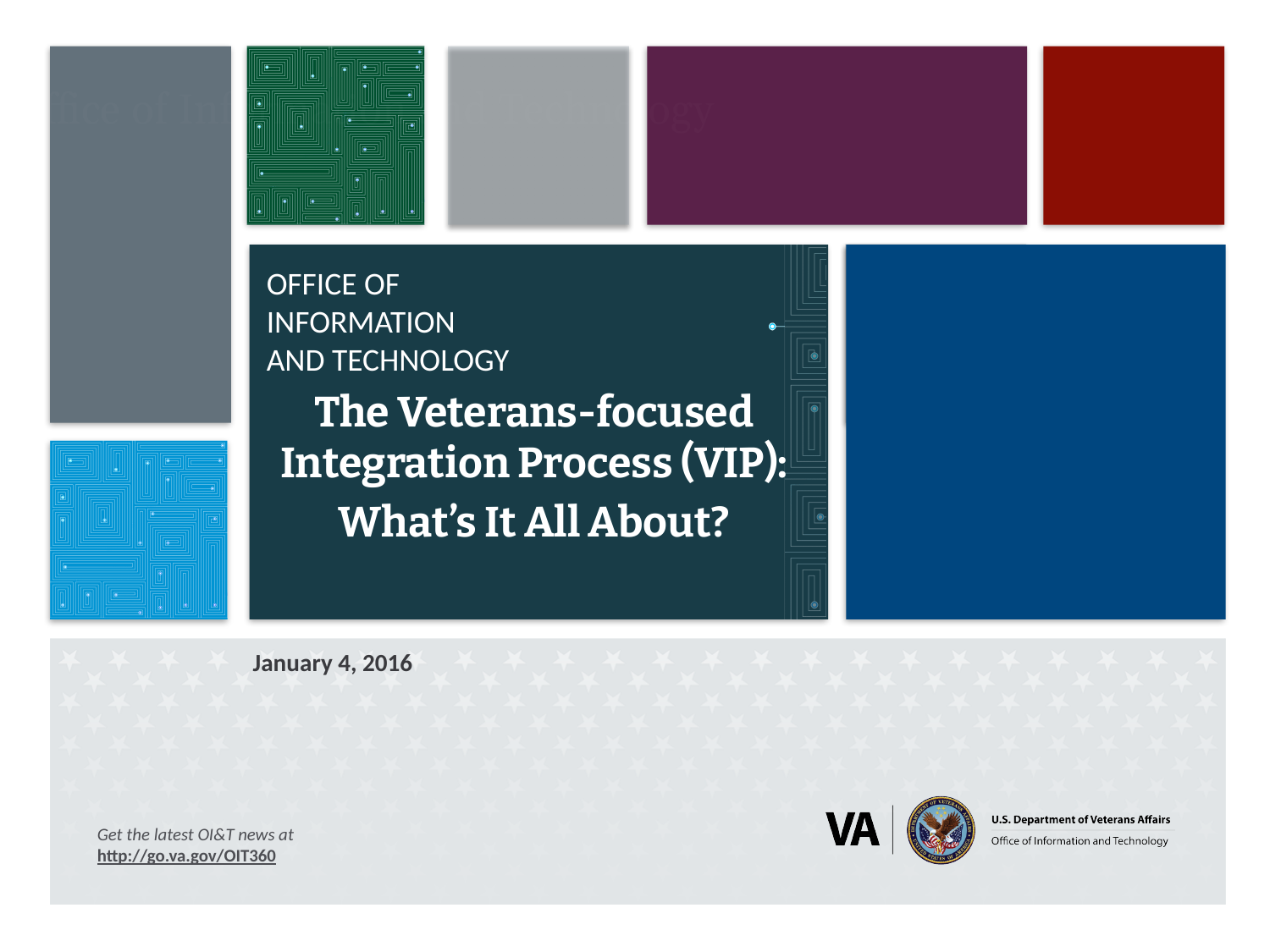

Office of Information and Technology
The Veterans-focused Integration Process (VIP):
What’s It All About?
Seal of the U.S. Department of Veterans Affairs
Office of Information and Technology